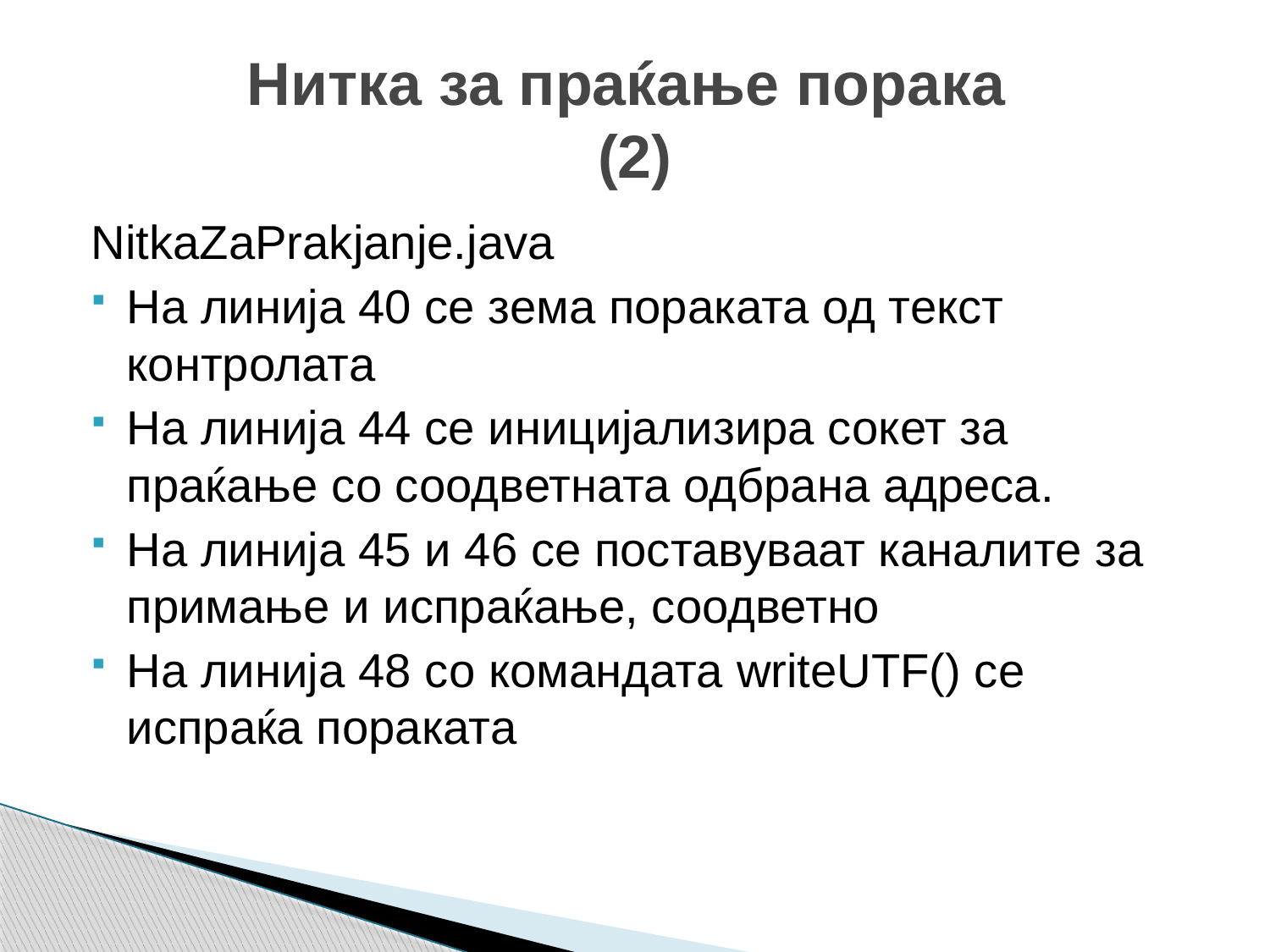

# Нитка за праќање порака (2)
NitkaZaPrakjanje.java
На линија 40 се зема пораката од текст контролата
На линија 44 се иницијализира сокет за праќање со соодветната одбрана адреса.
На линија 45 и 46 се поставуваат каналите за примање и испраќање, соодветно
На линија 48 со командата writeUTF() се испраќа пораката